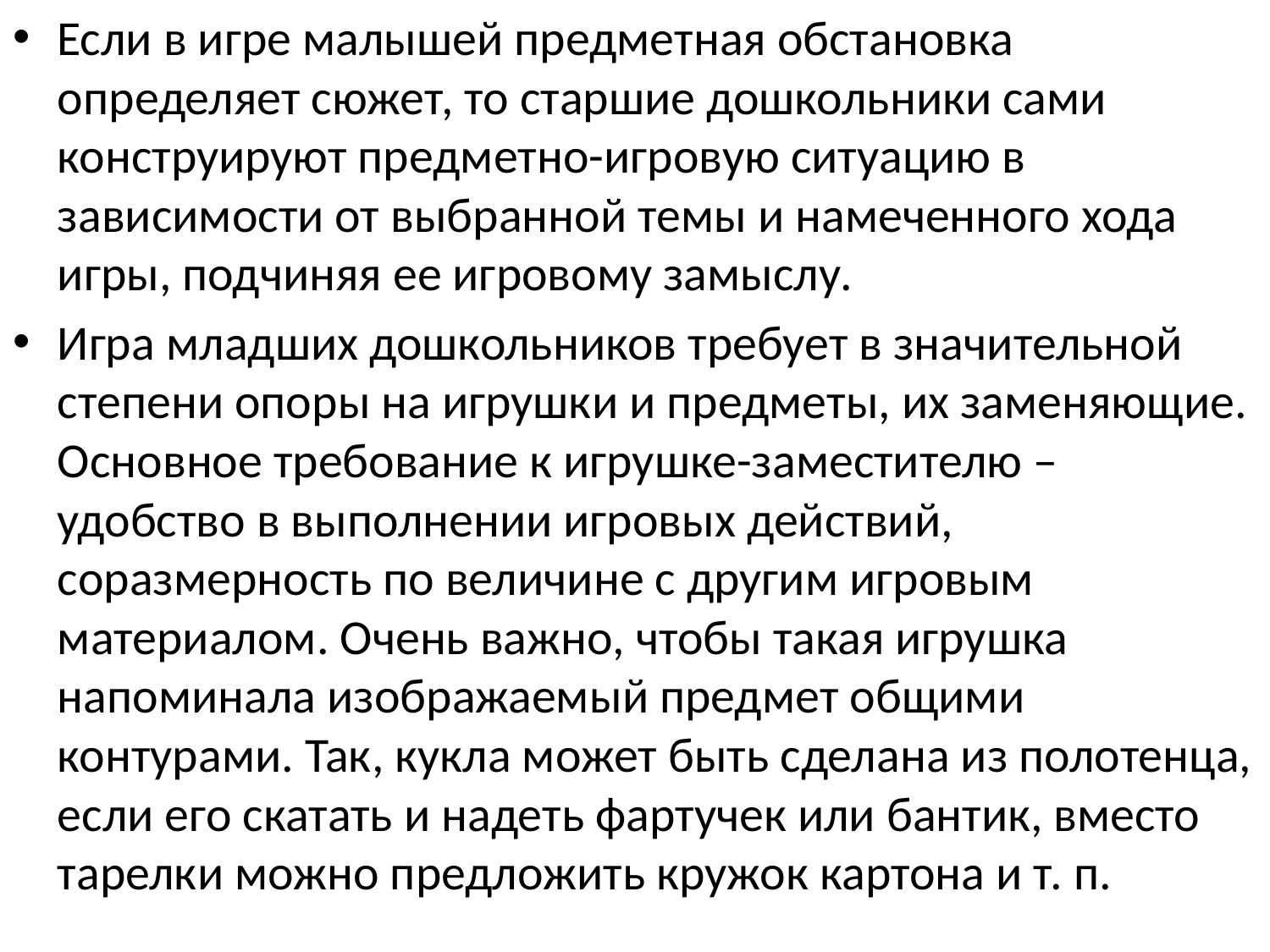

Если в игре малышей предметная обстановка определяет сюжет, то старшие дошкольники сами конструируют предметно-игровую ситуацию в зависимости от выбранной темы и намеченного хода игры, подчиняя ее игровому замыслу.
Игра младших дошкольников требует в значительной степени опоры на игрушки и предметы, их заменяющие. Основное требование к игрушке-заместителю – удобство в выполнении игровых действий, соразмерность по величине с другим игровым материалом. Очень важно, чтобы такая игрушка напоминала изображаемый предмет общими контурами. Так, кукла может быть сделана из полотенца, если его скатать и надеть фартучек или бантик, вместо тарелки можно предложить кружок картона и т. п.